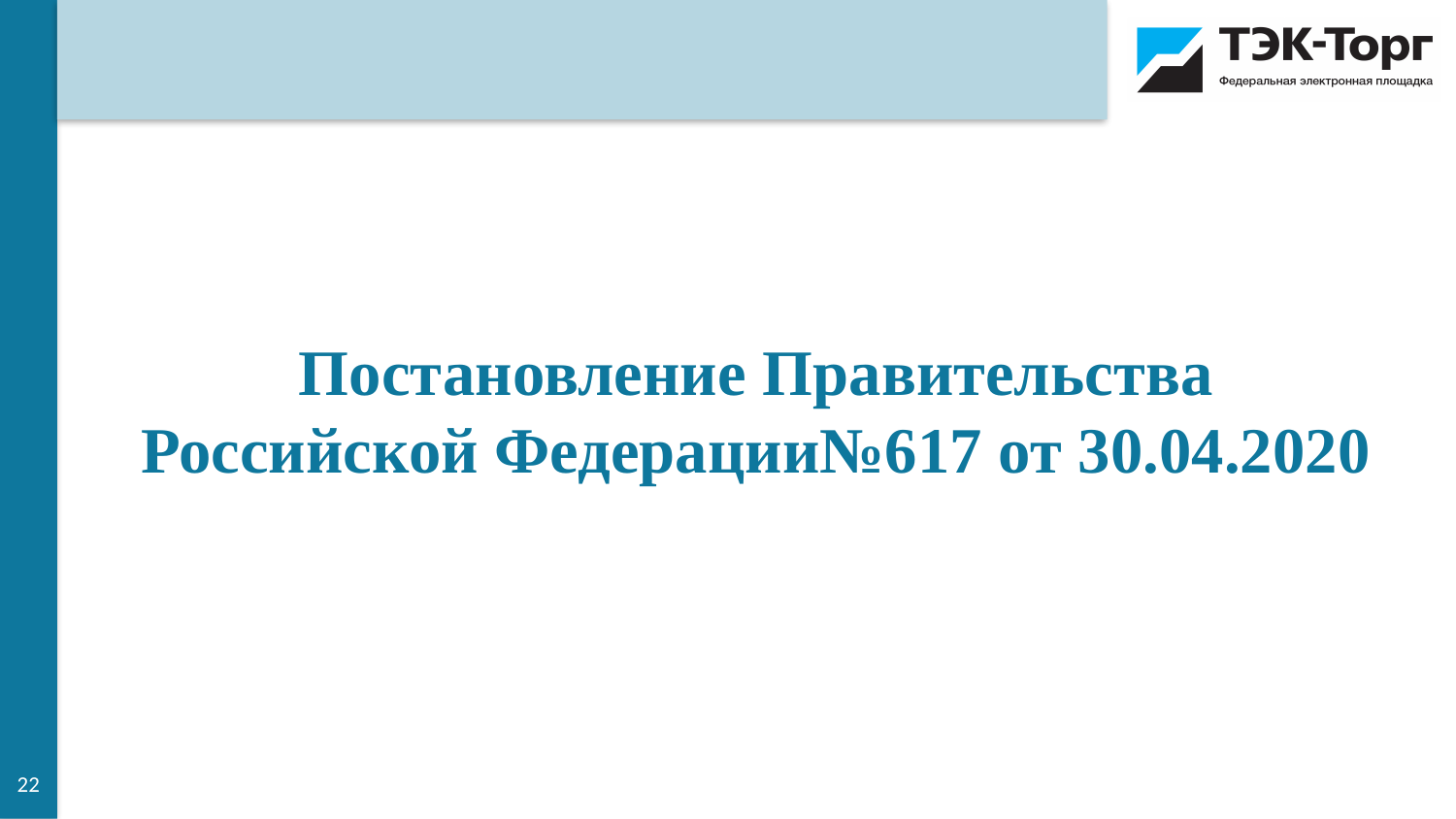

Постановление Правительства Российской Федерации№617 от 30.04.2020
22